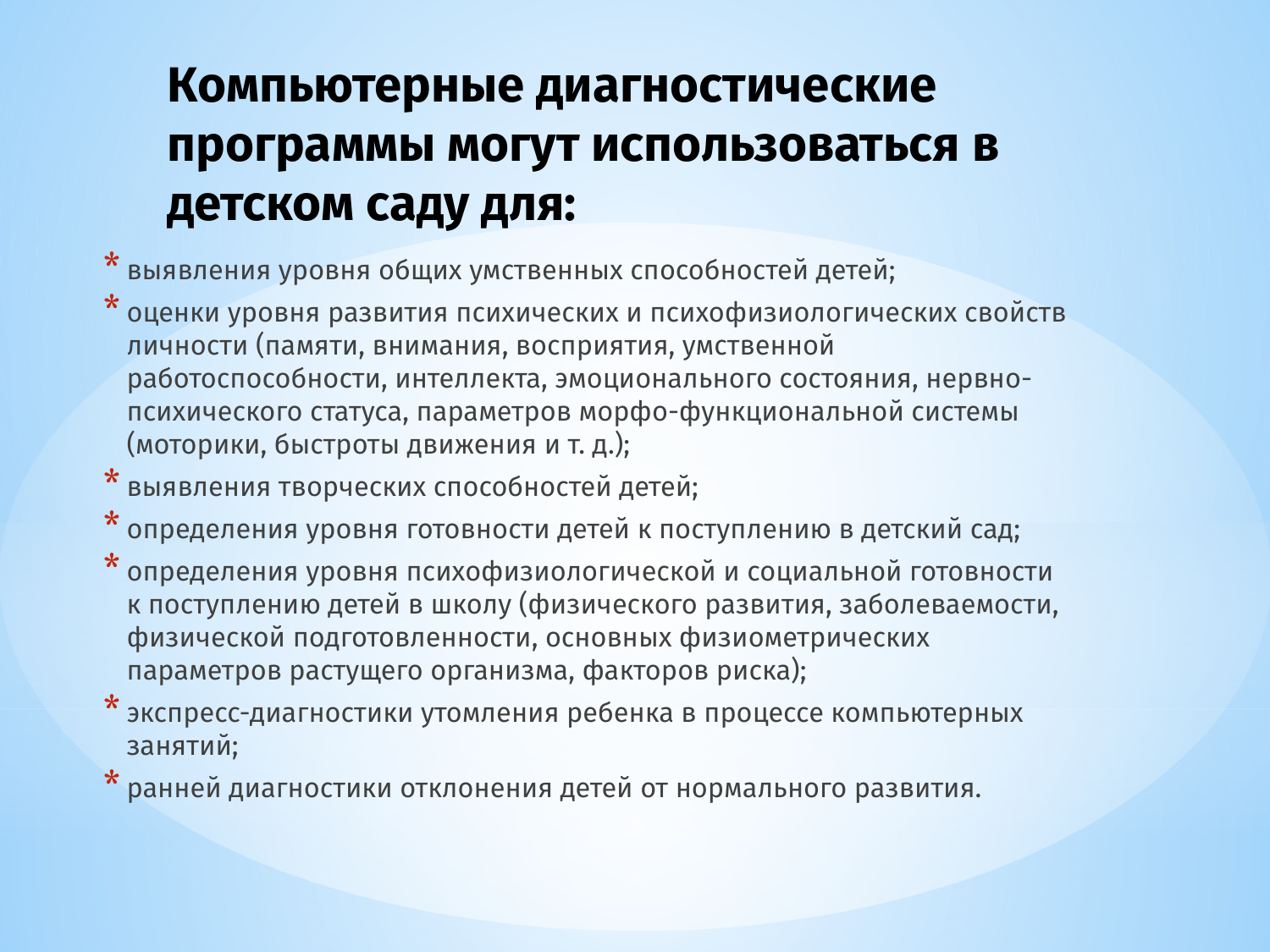

# Компьютерные диагностические программы могут использоваться в детском саду для:
выявления уровня общих умственных способностей детей;
оценки уровня развития психических и психофизиологических свойств личности (памяти, внимания, восприятия, умственной работоспособности, интеллекта, эмоционального состояния, нервно-психического статуса, параметров морфо-функциональной системы (моторики, быстроты движения и т. д.);
выявления творческих способностей детей;
определения уровня готовности детей к поступлению в детский сад;
определения уровня психофизиологической и социальной готовности к поступлению детей в школу (физического развития, заболеваемости, физической подготовленности, основных физиометрических параметров растущего организма, факторов риска);
экспресс-диагностики утомления ребенка в процессе компьютерных занятий;
ранней диагностики отклонения детей от нормального развития.